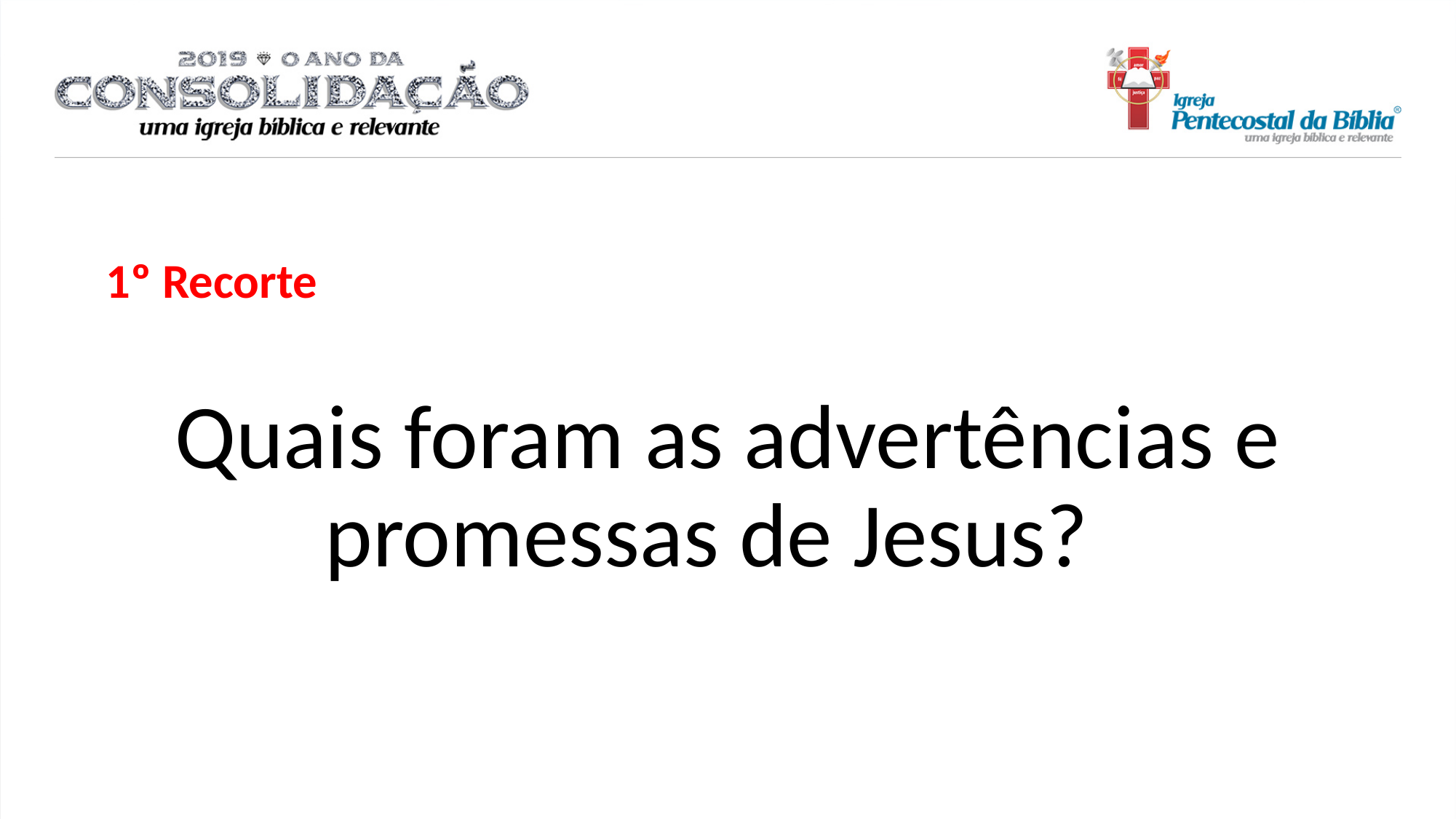

1º Recorte

Quais foram as advertências e promessas de Jesus?